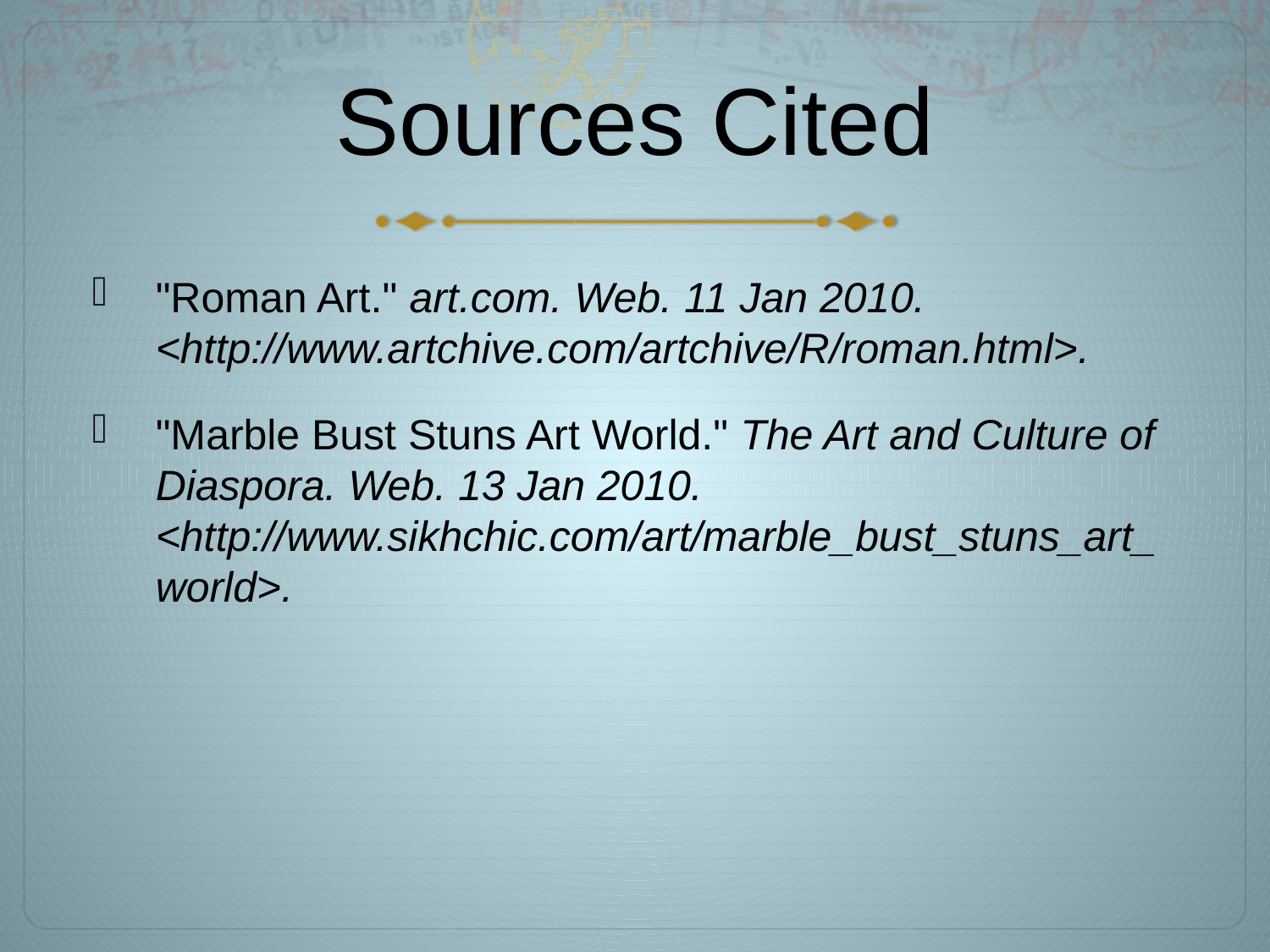

# Sources Cited
"Roman Art." art.com. Web. 11 Jan 2010. <http://www.artchive.com/artchive/R/roman.html>.
"Marble Bust Stuns Art World." The Art and Culture of Diaspora. Web. 13 Jan 2010. <http://www.sikhchic.com/art/marble_bust_stuns_art_world>.